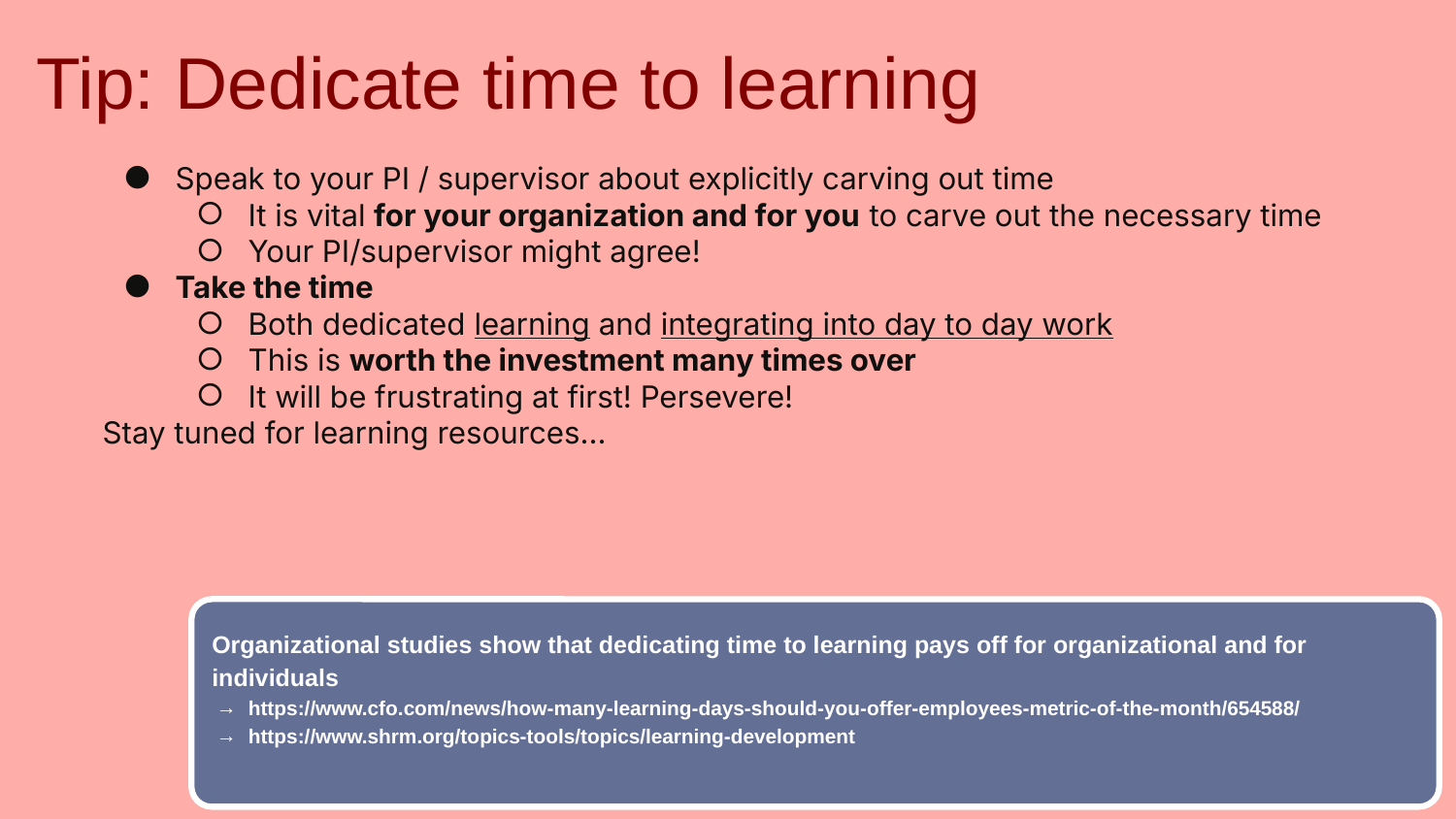

# Tip: Dedicate time to learning
Speak to your PI / supervisor about explicitly carving out time
It is vital for your organization and for you to carve out the necessary time
Your PI/supervisor might agree!
Take the time
Both dedicated learning and integrating into day to day work
This is worth the investment many times over
It will be frustrating at first! Persevere!
Stay tuned for learning resources…

Organizational studies show that dedicating time to learning pays off for organizational and for individuals
https://www.cfo.com/news/how-many-learning-days-should-you-offer-employees-metric-of-the-month/654588/
https://www.shrm.org/topics-tools/topics/learning-development